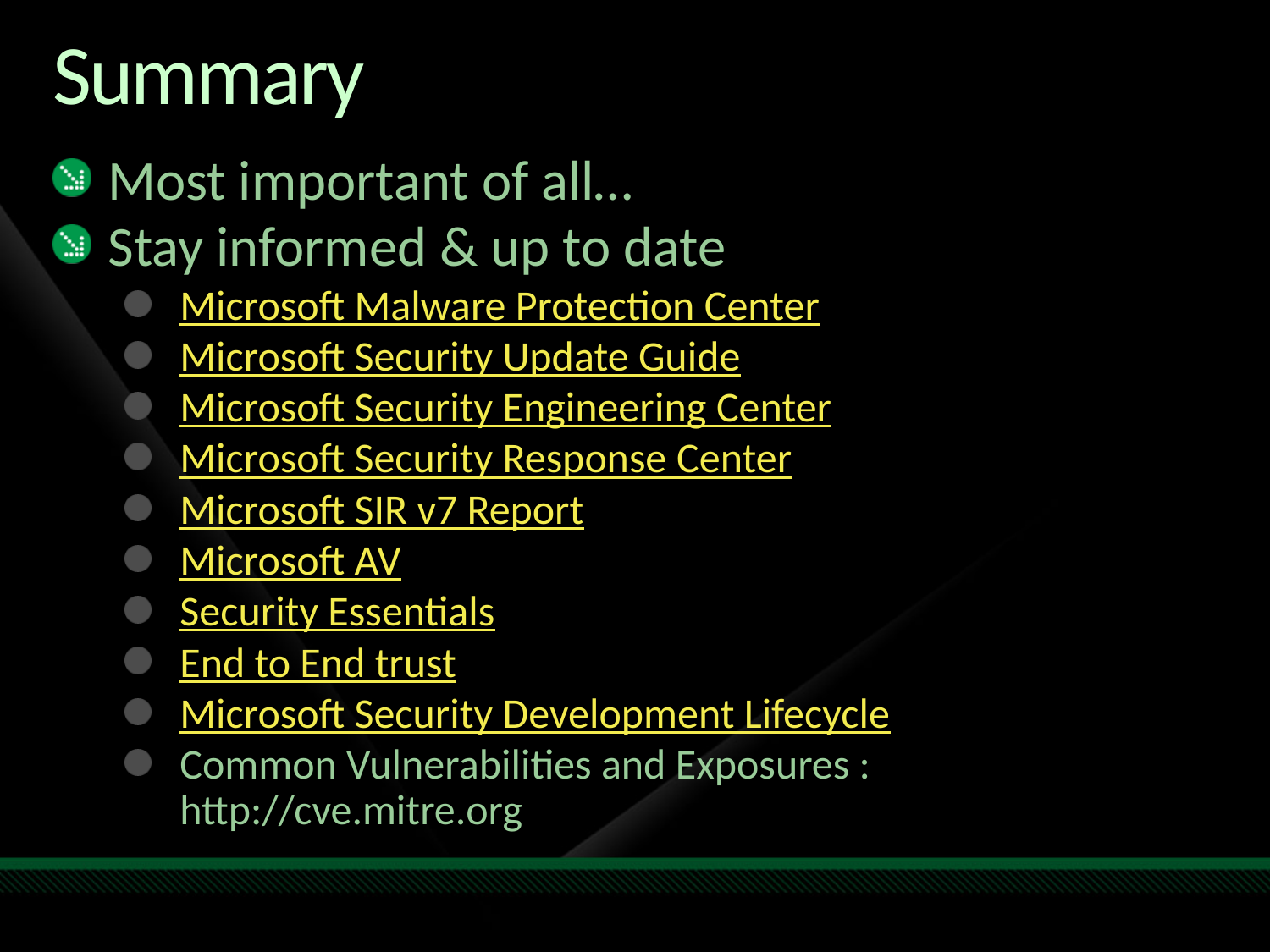

# Summary
Most important of all…
Stay informed & up to date
Microsoft Malware Protection Center
Microsoft Security Update Guide
Microsoft Security Engineering Center
Microsoft Security Response Center
Microsoft SIR v7 Report
Microsoft AV
Security Essentials
End to End trust
Microsoft Security Development Lifecycle
Common Vulnerabilities and Exposures : http://cve.mitre.org